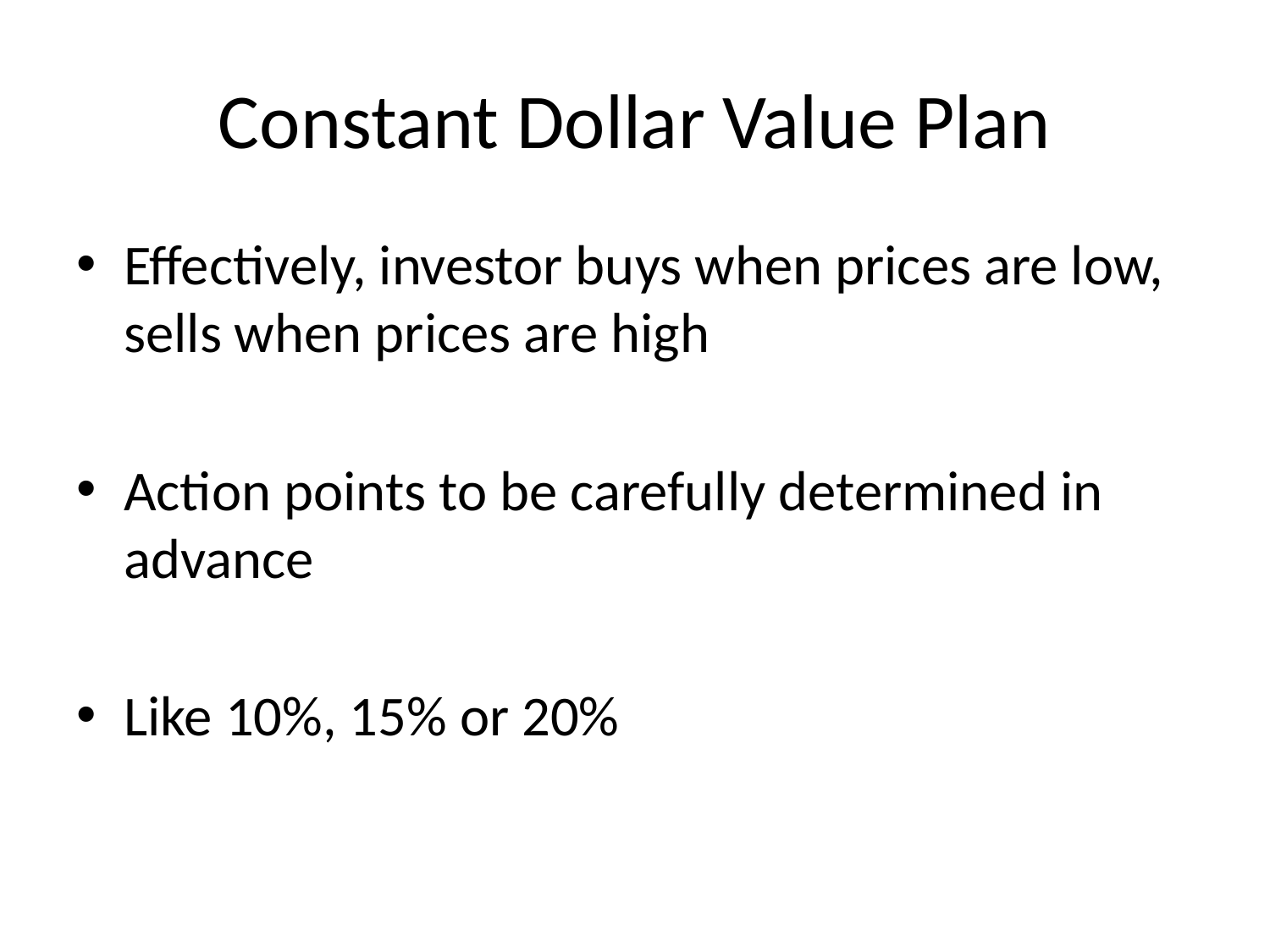

# Constant Dollar Value Plan
Effectively, investor buys when prices are low, sells when prices are high

Action points to be carefully determined in advance

Like 10%, 15% or 20%